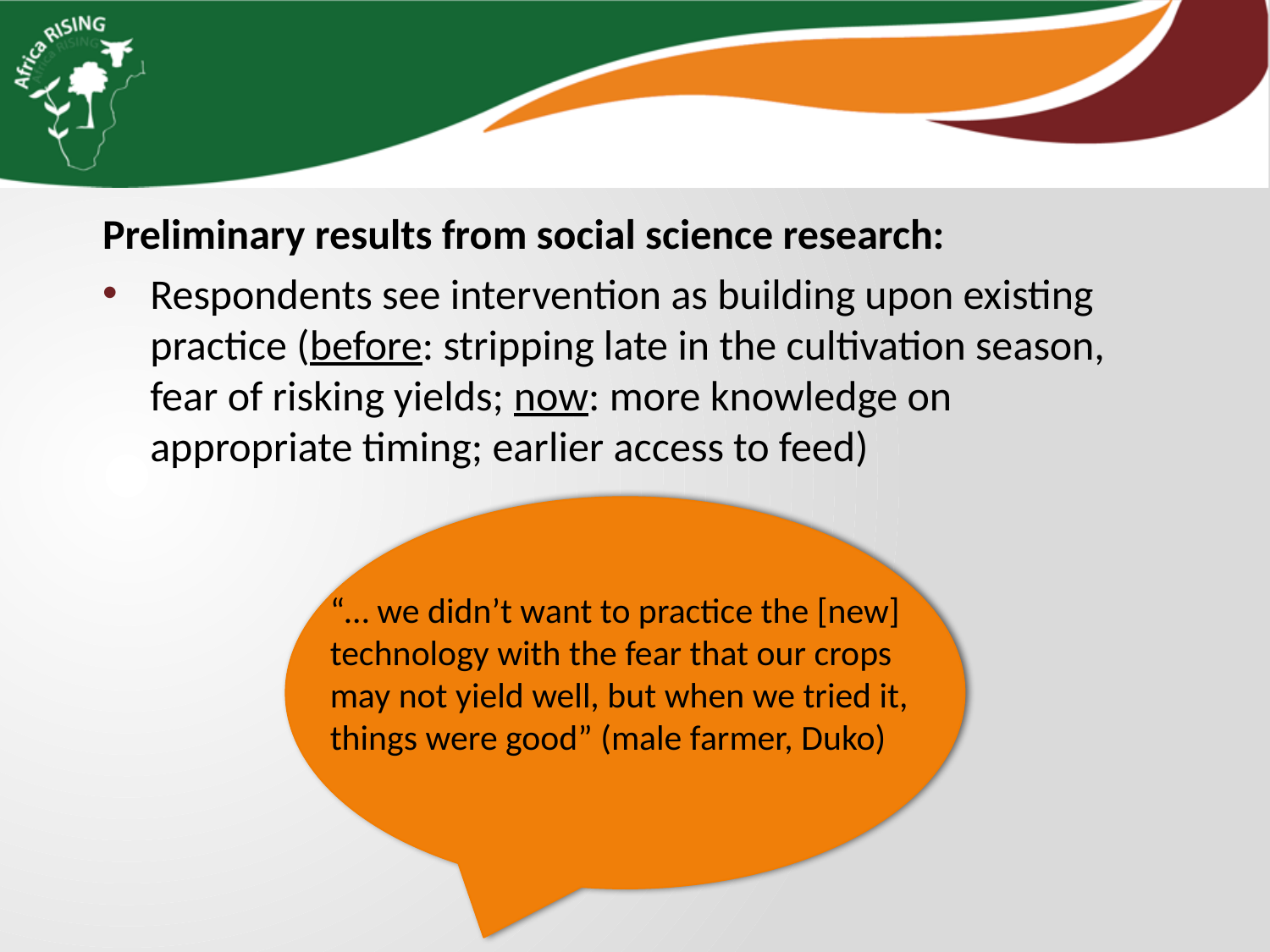

Preliminary results from social science research:
Respondents see intervention as building upon existing practice (before: stripping late in the cultivation season, fear of risking yields; now: more knowledge on appropriate timing; earlier access to feed)

“… we didn’t want to practice the [new] technology with the fear that our crops may not yield well, but when we tried it, things were good” (male farmer, Duko)